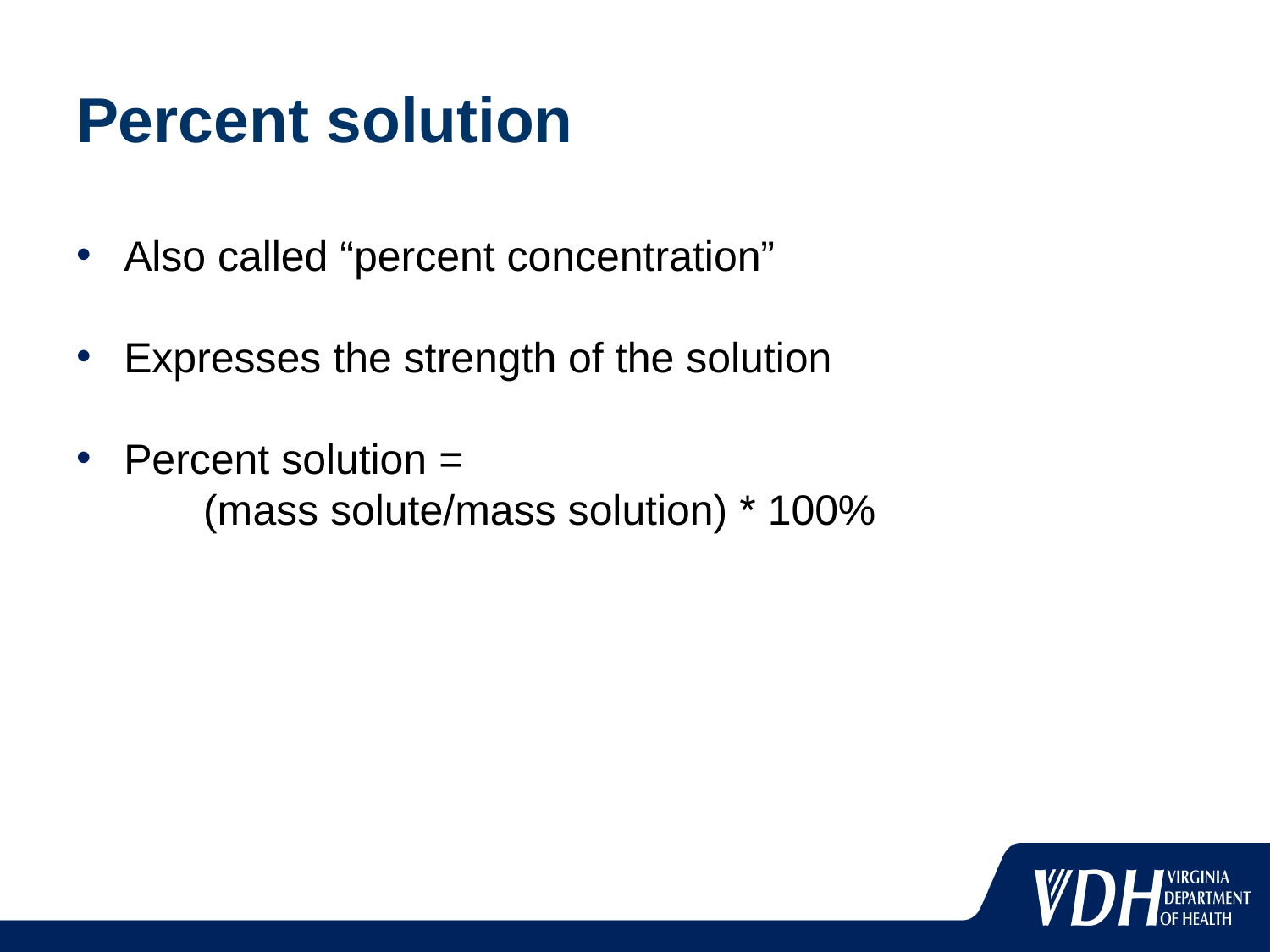

# Percent solution
Also called “percent concentration”

Expresses the strength of the solution

Percent solution =
	(mass solute/mass solution) * 100%